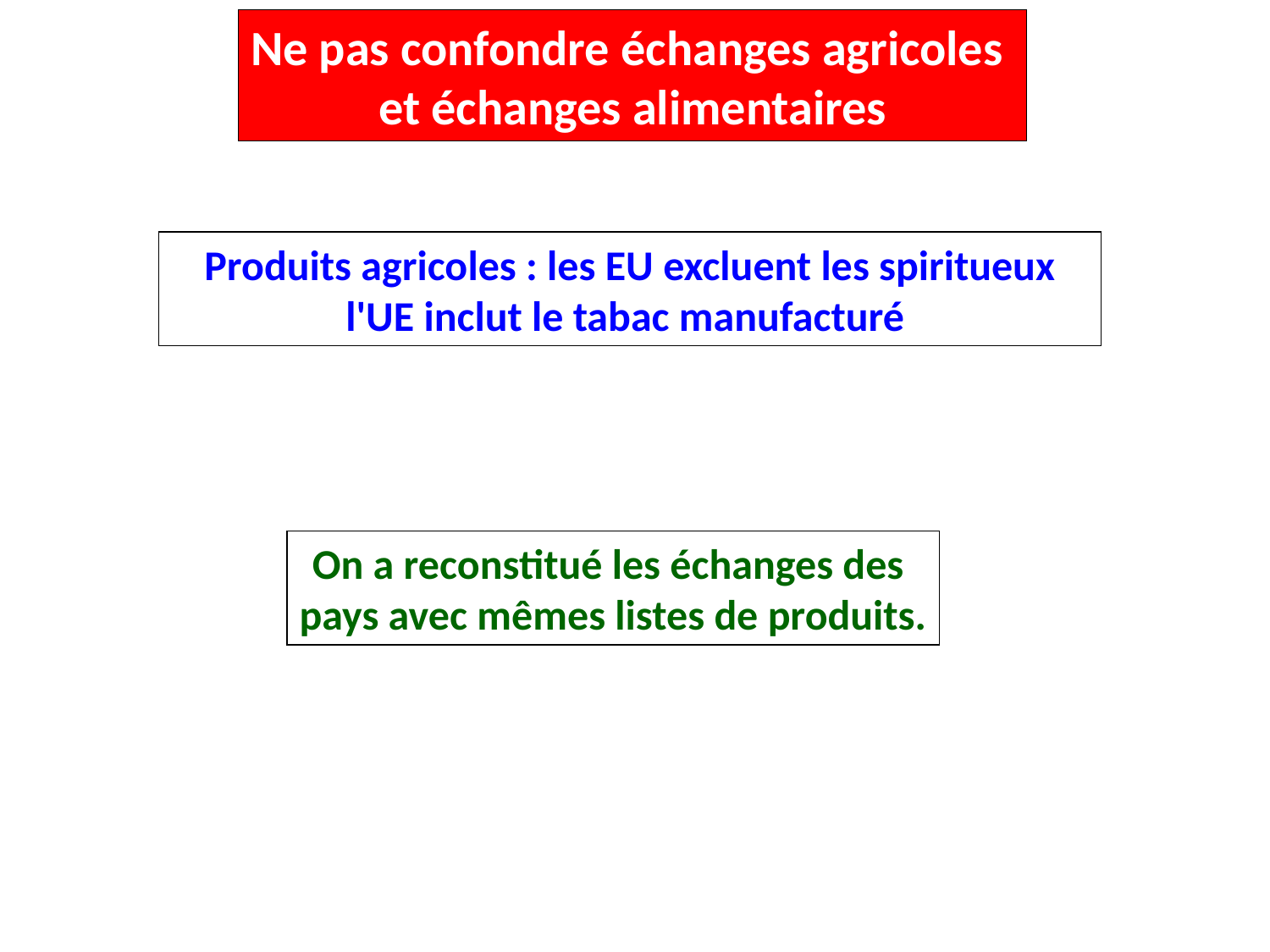

Ne pas confondre échanges agricoles
et échanges alimentaires
Produits agricoles : les EU excluent les spiritueux
l'UE inclut le tabac manufacturé
On a reconstitué les échanges des
pays avec mêmes listes de produits.